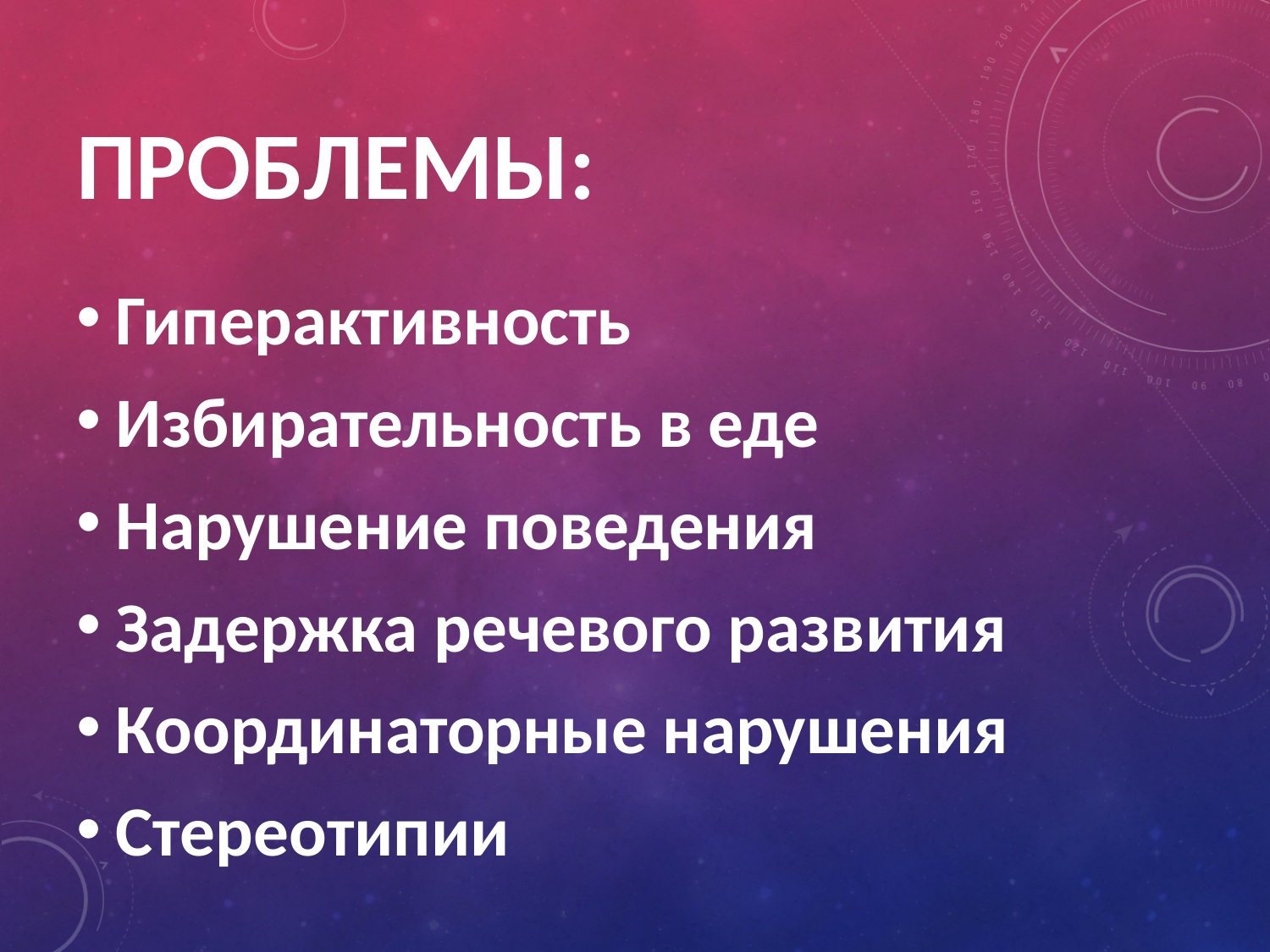

# Проблемы:
Гиперактивность
Избирательность в еде
Нарушение поведения
Задержка речевого развития
Координаторные нарушения
Стереотипии